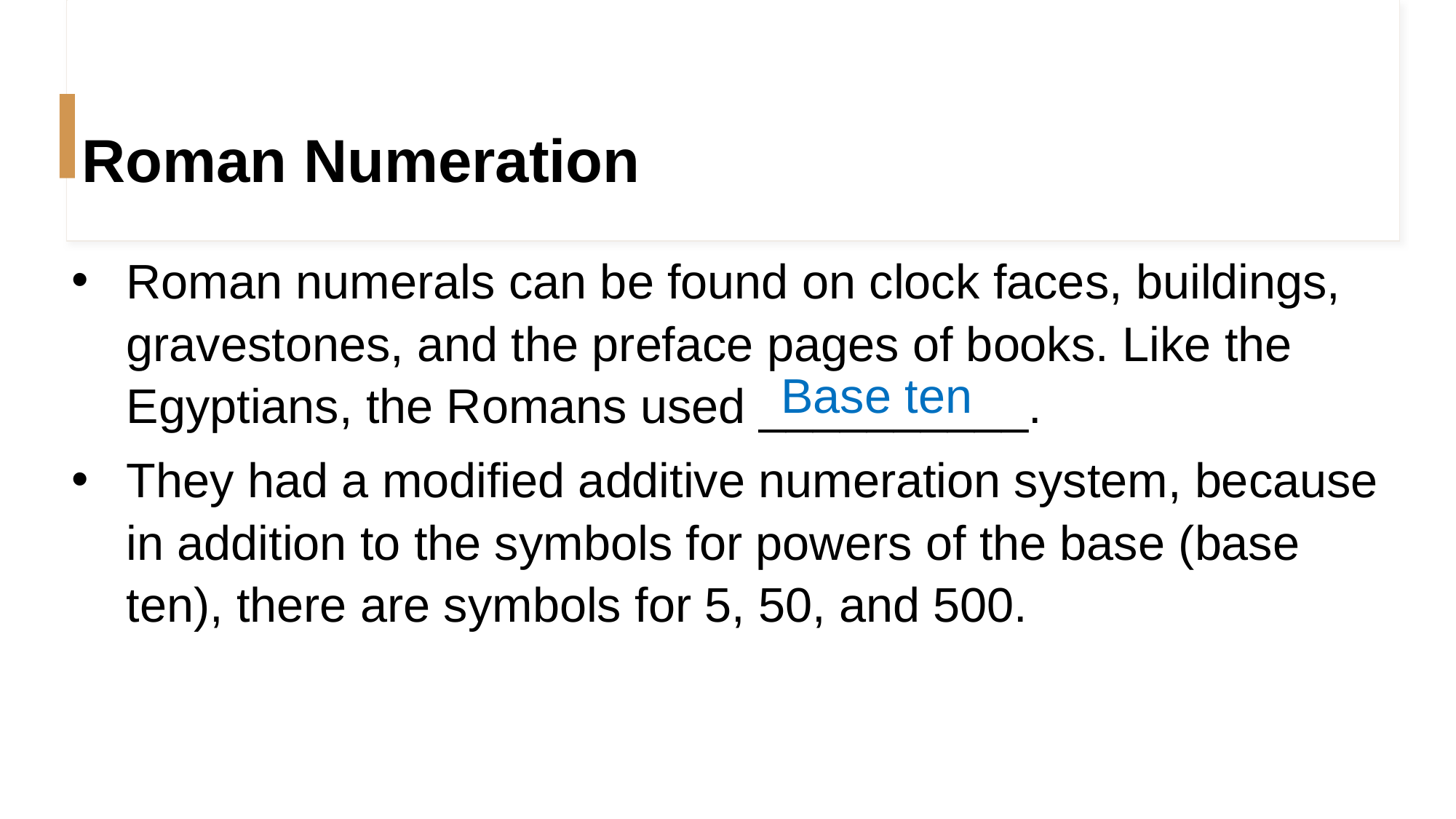

# Roman Numeration
Roman numerals can be found on clock faces, buildings, gravestones, and the preface pages of books. Like the Egyptians, the Romans used __________.
They had a modified additive numeration system, because in addition to the symbols for powers of the base (base ten), there are symbols for 5, 50, and 500.

Base ten